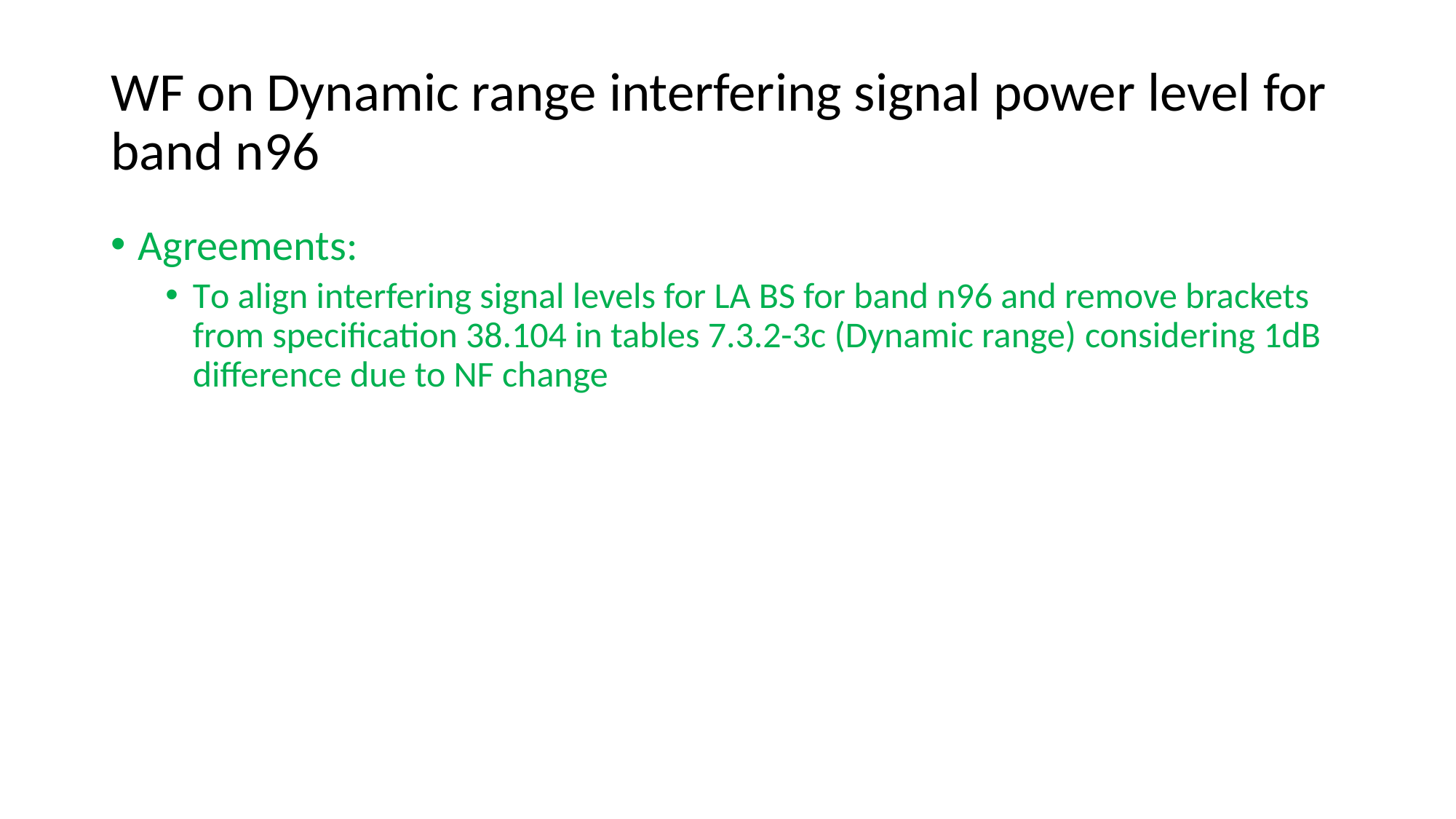

# WF on Dynamic range interfering signal power level for band n96
Agreements:
To align interfering signal levels for LA BS for band n96 and remove brackets from specification 38.104 in tables 7.3.2-3c (Dynamic range) considering 1dB difference due to NF change